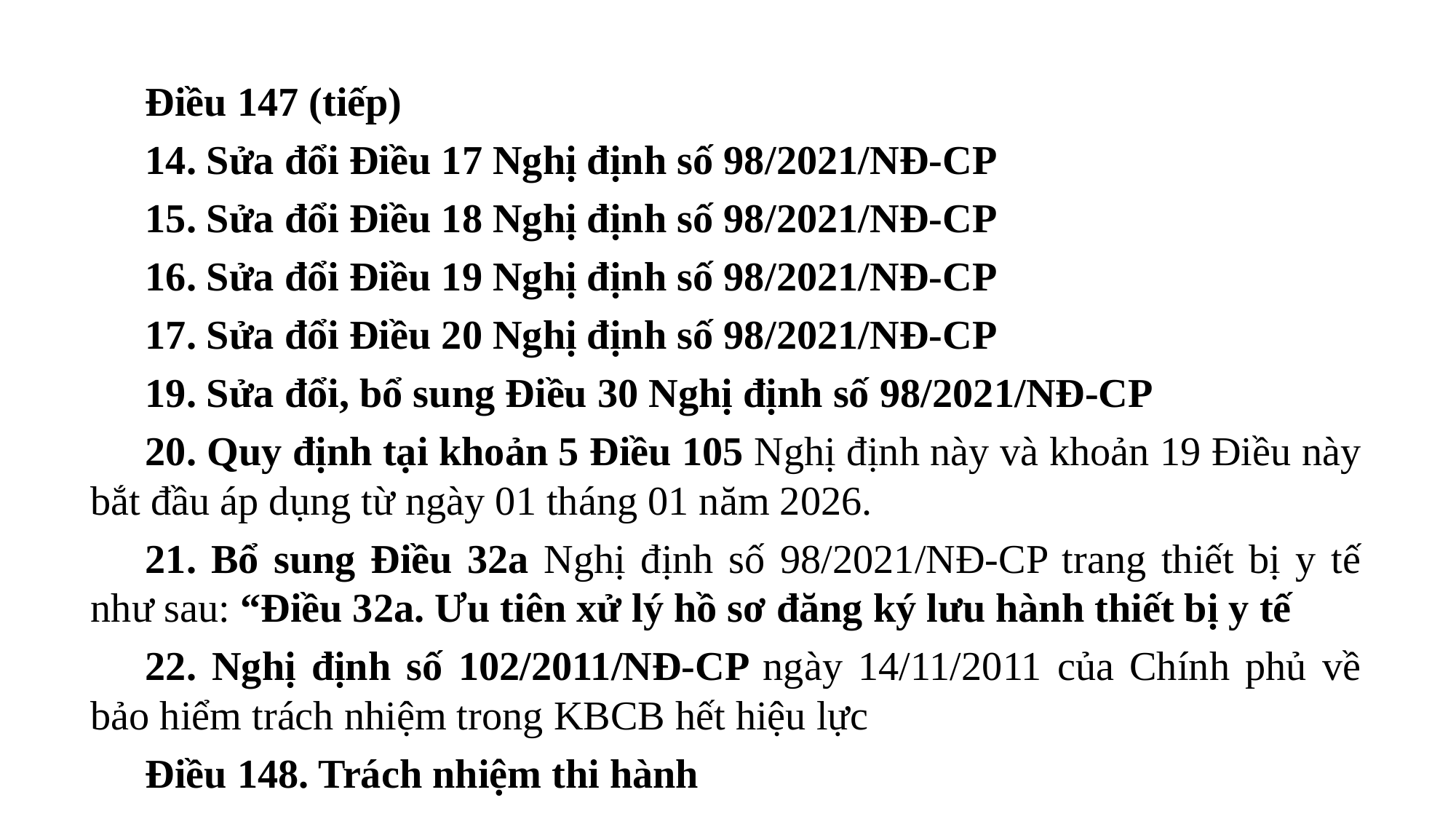

Điều 147 (tiếp)
14. Sửa đổi Điều 17 Nghị định số 98/2021/NĐ-CP
15. Sửa đổi Điều 18 Nghị định số 98/2021/NĐ-CP
16. Sửa đổi Điều 19 Nghị định số 98/2021/NĐ-CP
17. Sửa đổi Điều 20 Nghị định số 98/2021/NĐ-CP
19. Sửa đổi, bổ sung Điều 30 Nghị định số 98/2021/NĐ-CP
20. Quy định tại khoản 5 Điều 105 Nghị định này và khoản 19 Điều này bắt đầu áp dụng từ ngày 01 tháng 01 năm 2026.
21. Bổ sung Điều 32a Nghị định số 98/2021/NĐ-CP trang thiết bị y tế như sau: “Điều 32a. Ưu tiên xử lý hồ sơ đăng ký lưu hành thiết bị y tế
22. Nghị định số 102/2011/NĐ-CP ngày 14/11/2011 của Chính phủ về bảo hiểm trách nhiệm trong KBCB hết hiệu lực
Điều 148. Trách nhiệm thi hành